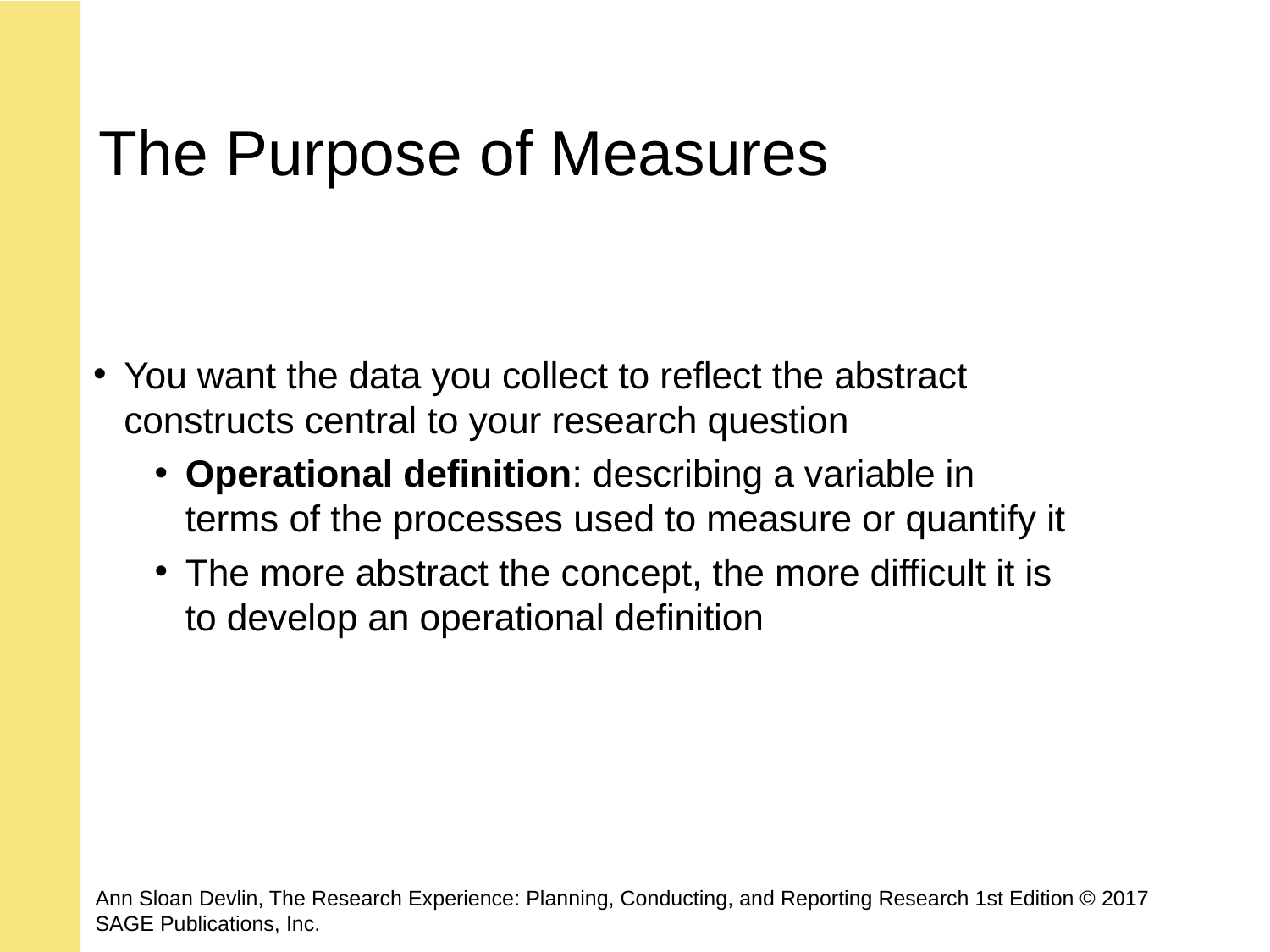

# The Purpose of Measures
You want the data you collect to reflect the abstract constructs central to your research question
Operational definition: describing a variable in terms of the processes used to measure or quantify it
The more abstract the concept, the more difficult it is to develop an operational definition